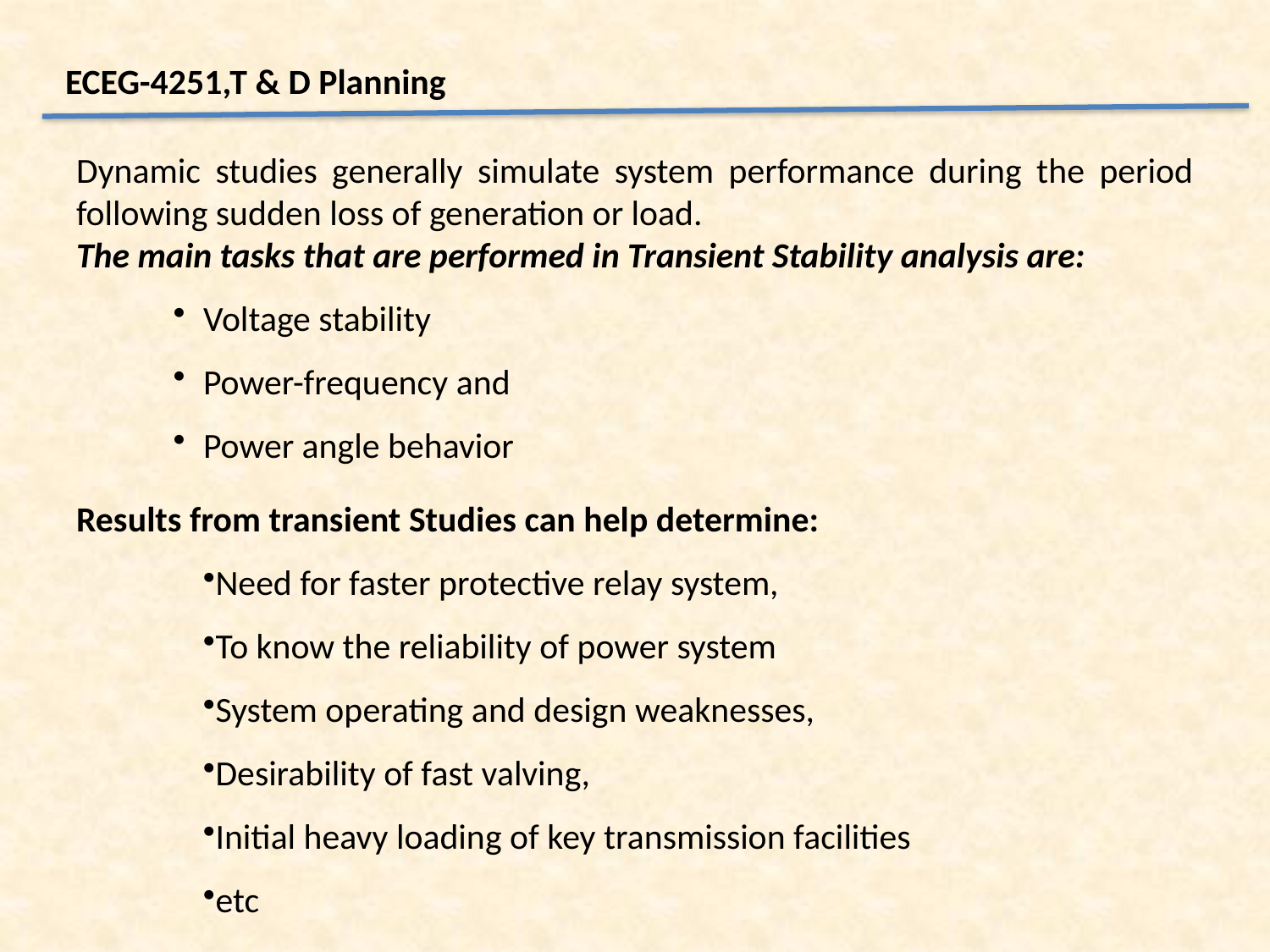

ECEG-4251,T & D Planning
Dynamic studies generally simulate system performance during the period following sudden loss of generation or load.
The main tasks that are performed in Transient Stability analysis are:
Voltage stability
Power-frequency and
Power angle behavior

Results from transient Studies can help determine:
Need for faster protective relay system,
To know the reliability of power system
System operating and design weaknesses,
Desirability of fast valving,
Initial heavy loading of key transmission facilities
etc